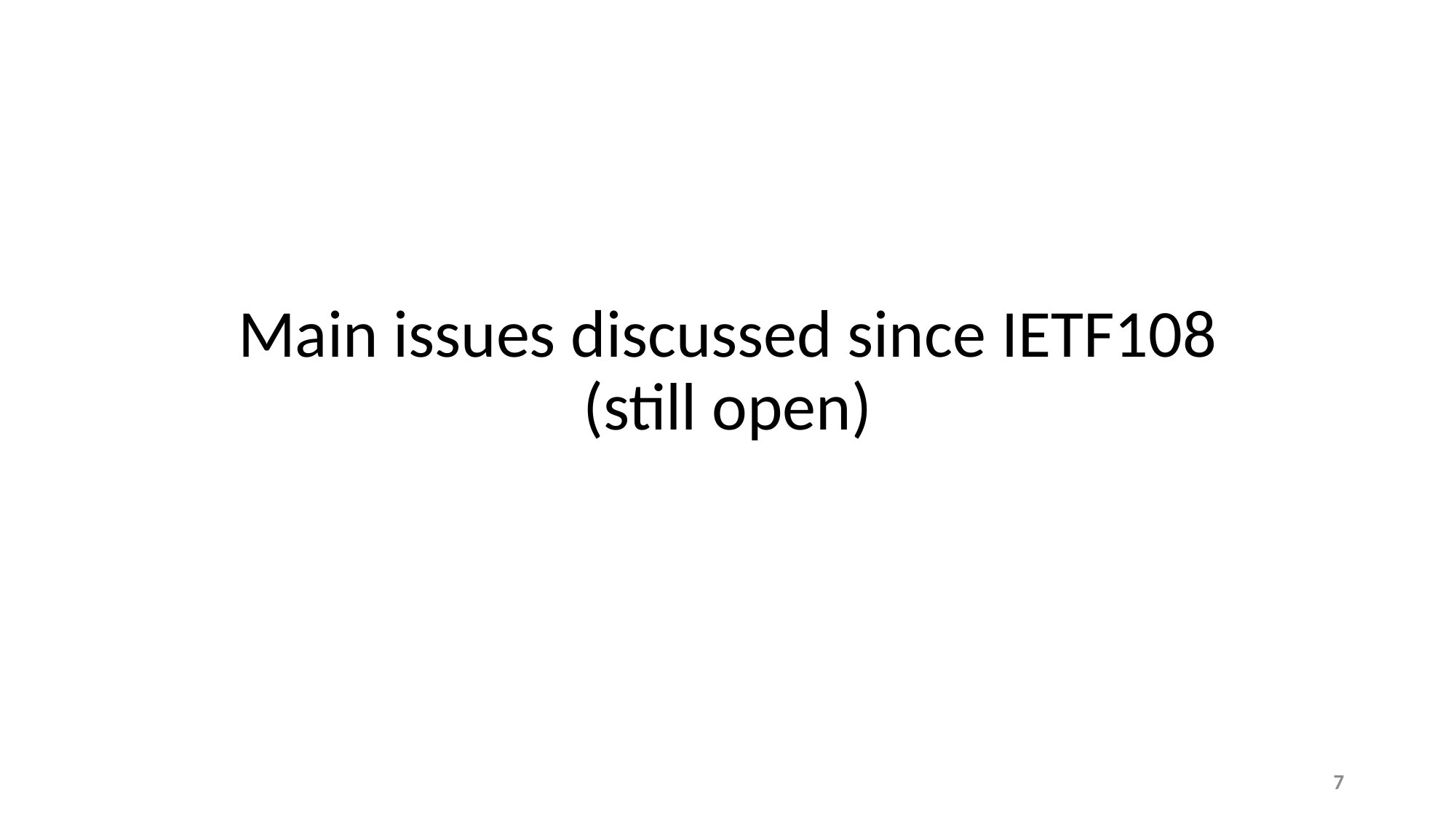

# Main issues discussed since IETF108 (still open)
7